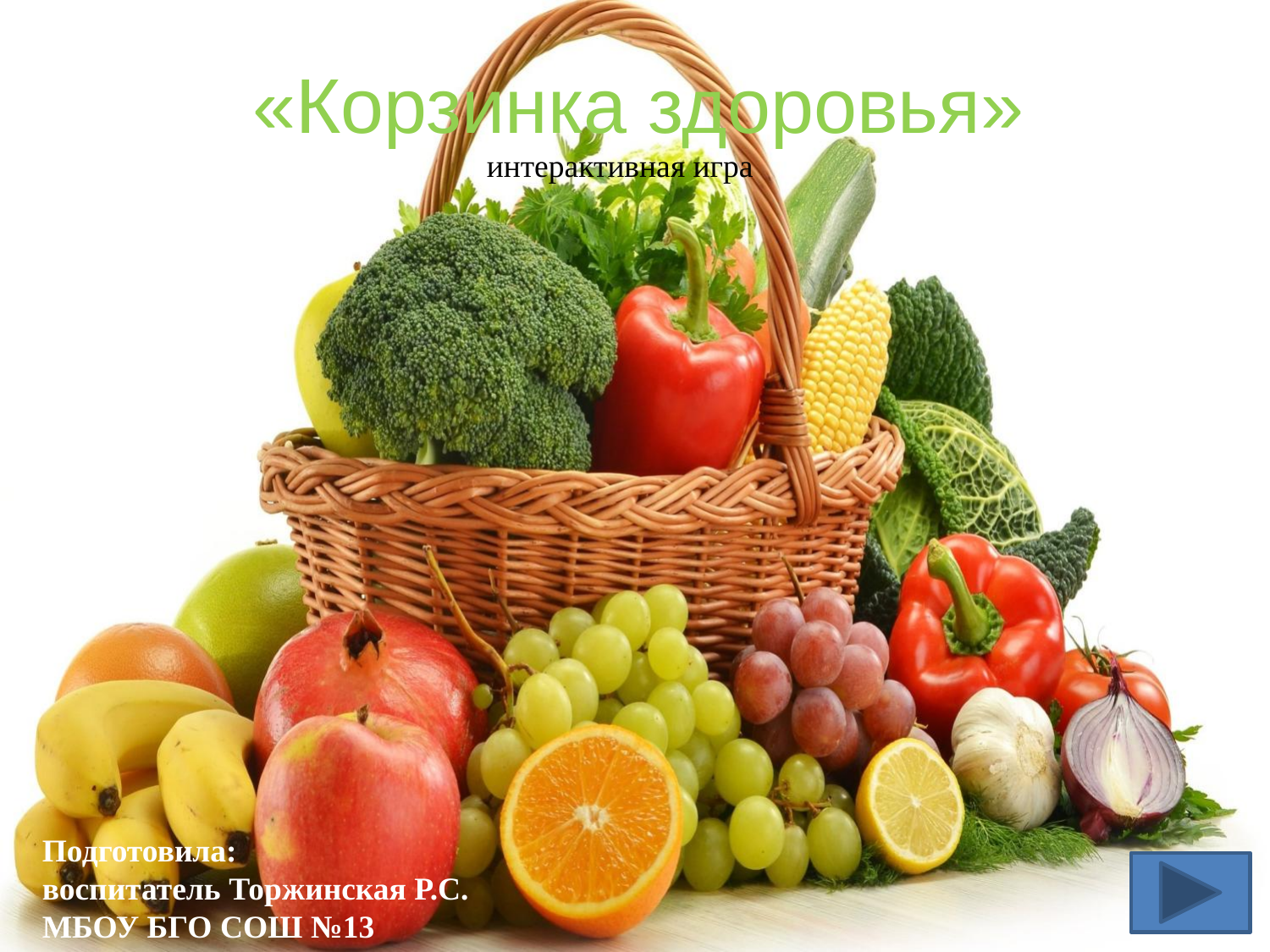

# «Корзинка здоровья»

интерактивная игра

Подготовила:
воспитатель Торжинская Р.С.
МБОУ БГО СОШ №13